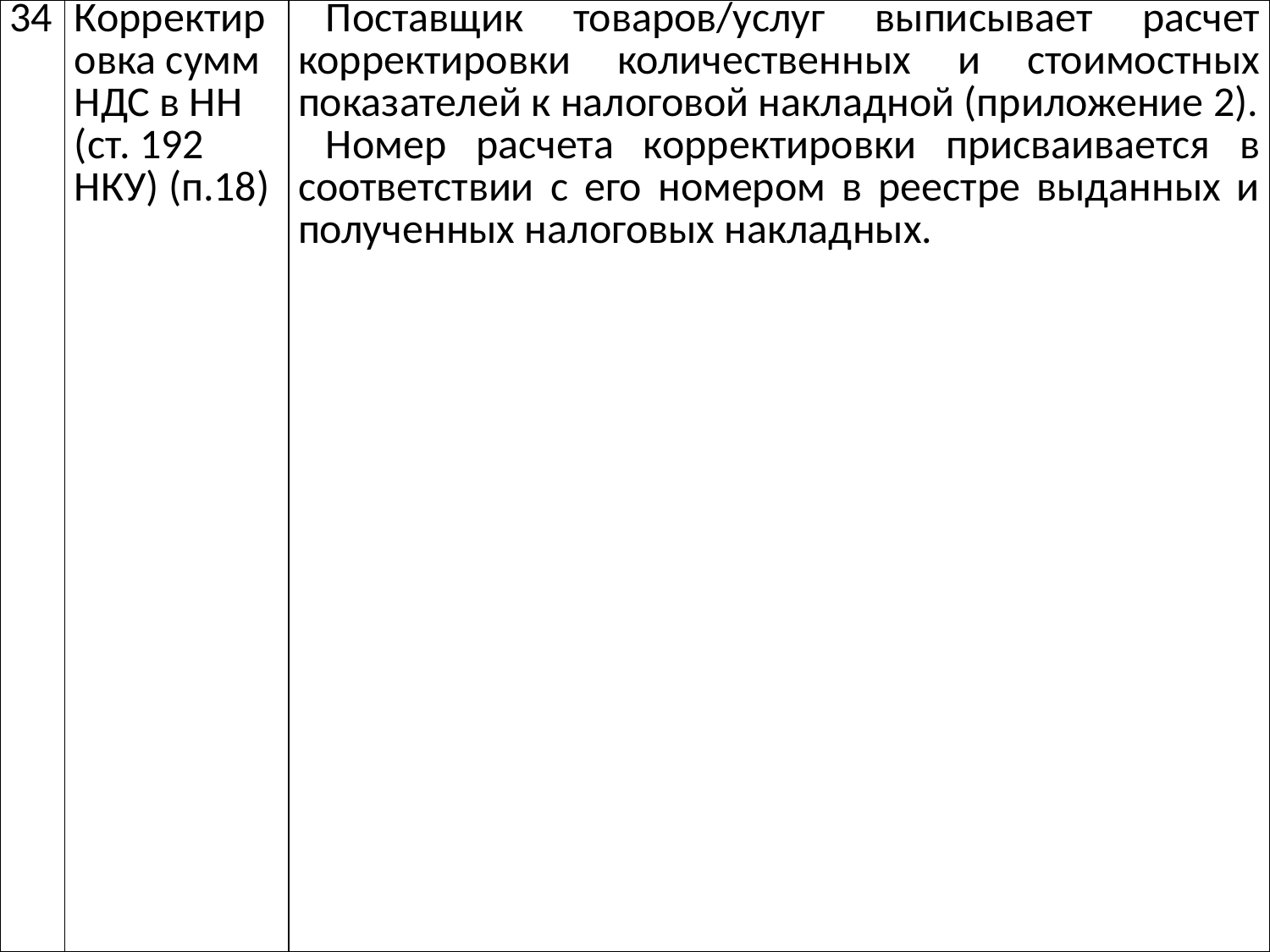

| 34 | Корректировка сумм НДС в НН (ст. 192 НКУ) (п.18) | Поставщик товаров/услуг выписывает расчет корректировки количественных и стоимостных показателей к налоговой накладной (приложение 2). Номер расчета корректировки присваивается в соответствии с его номером в реестре выданных и полученных налоговых накладных. |
| --- | --- | --- |